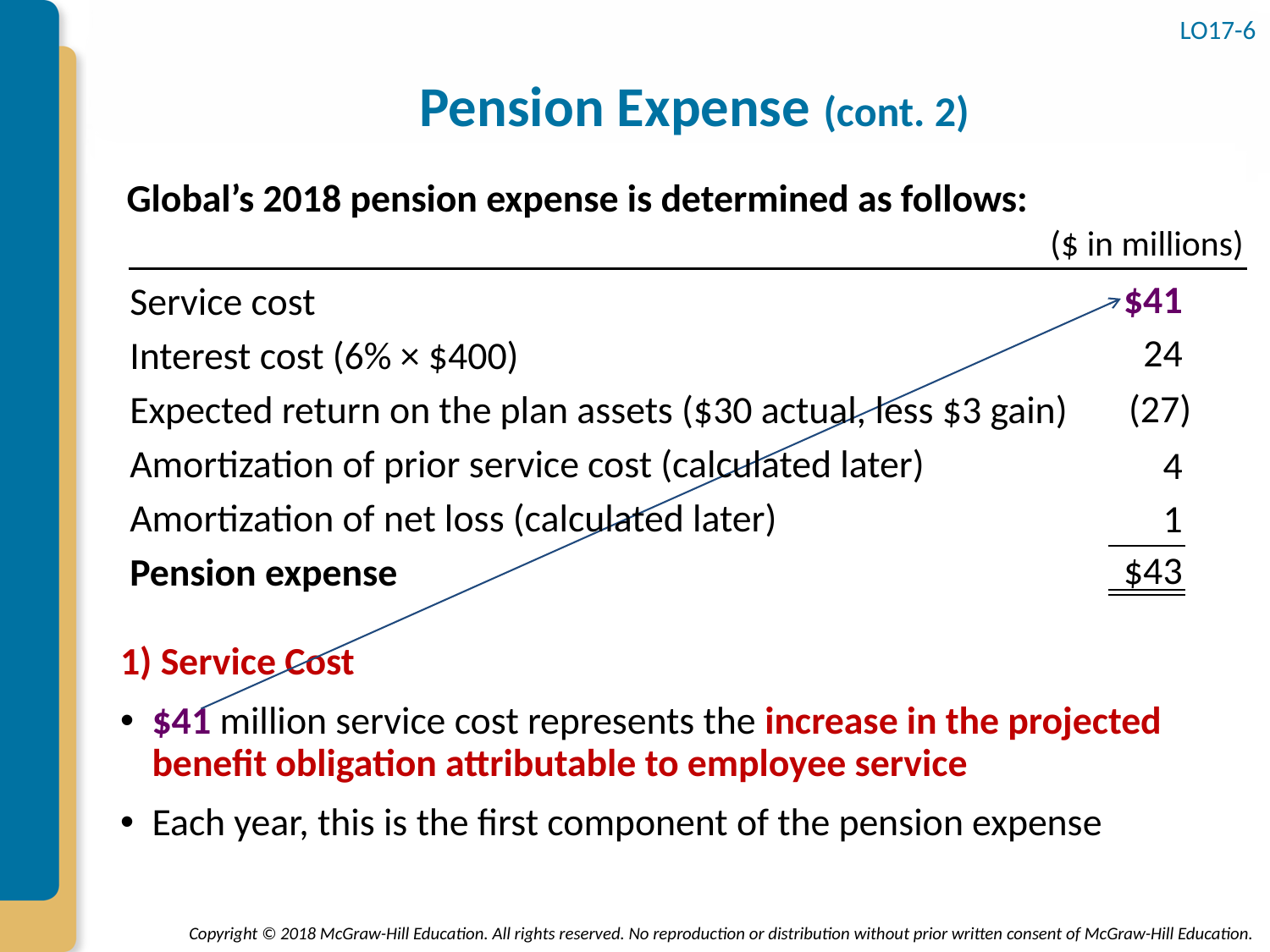

# Pension Expense (cont. 2)
LO17-6
Global’s 2018 pension expense is determined as follows:

1) Service Cost
$41 million service cost represents the increase in the projected benefit obligation attributable to employee service
Each year, this is the first component of the pension expense
($ in millions)
$41
Service cost
24
Interest cost (6% × $400)
(27)
Expected return on the plan assets ($30 actual, less $3 gain)
Amortization of prior service cost (calculated later)
4
Amortization of net loss (calculated later)
1
$43
Pension expense